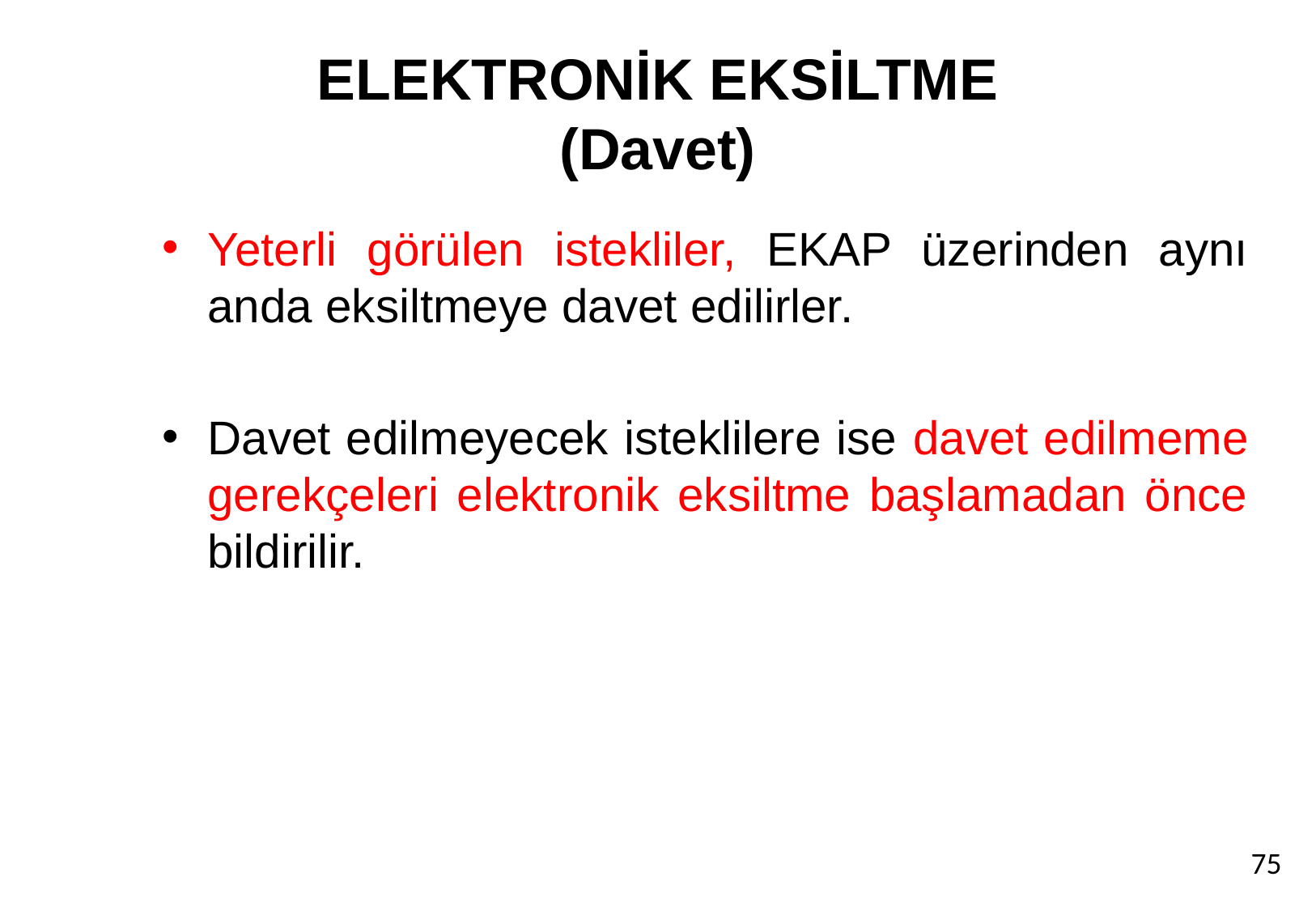

# ELEKTRONİK EKSİLTME (Davet)
Yeterli görülen istekliler, EKAP üzerinden aynı anda eksiltmeye davet edilirler.

Davet edilmeyecek isteklilere ise davet edilmeme gerekçeleri elektronik eksiltme başlamadan önce bildirilir.
75